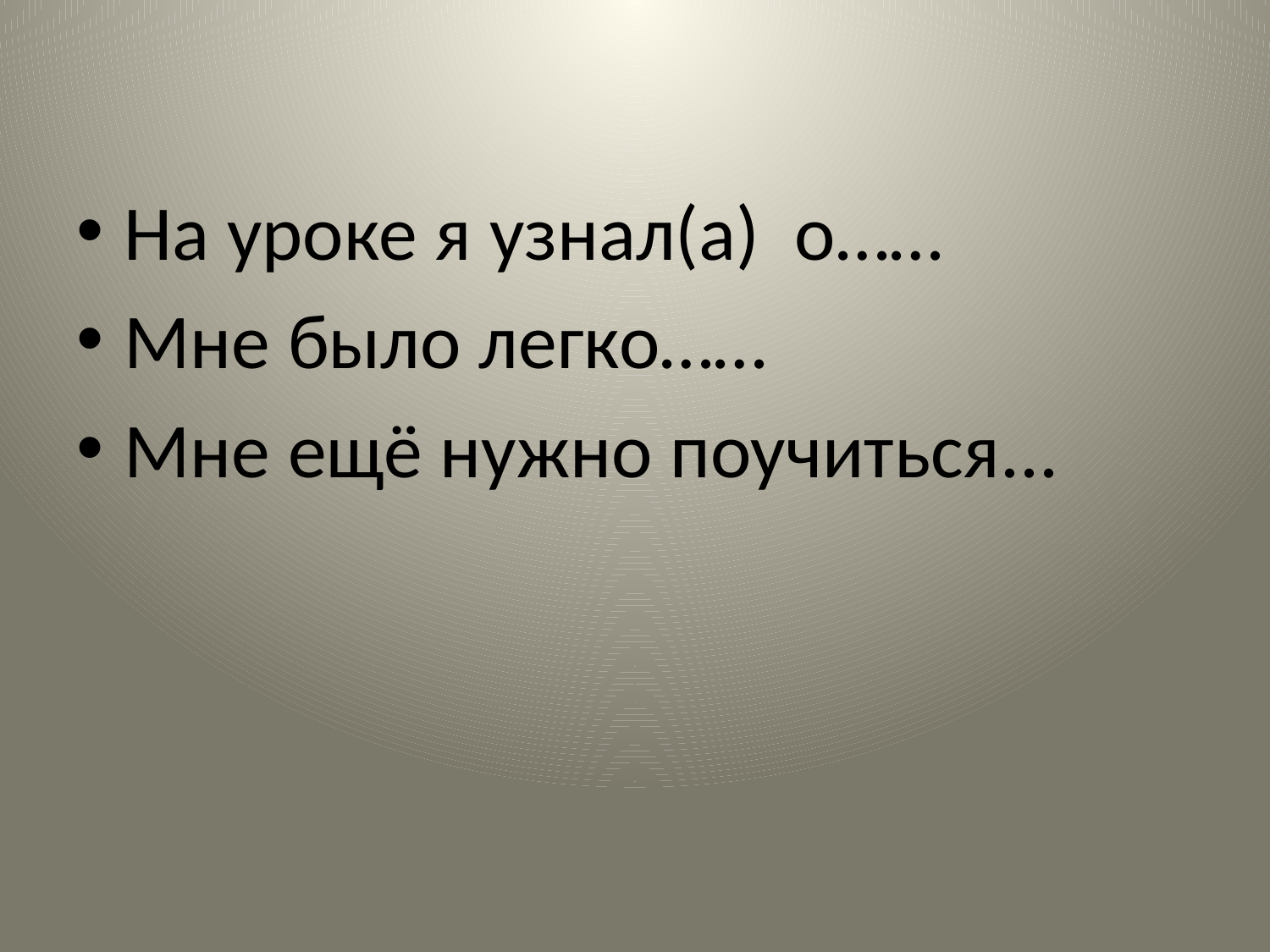

#
На уроке я узнал(а)  о……
Мне было легко……
Мне ещё нужно поучиться...